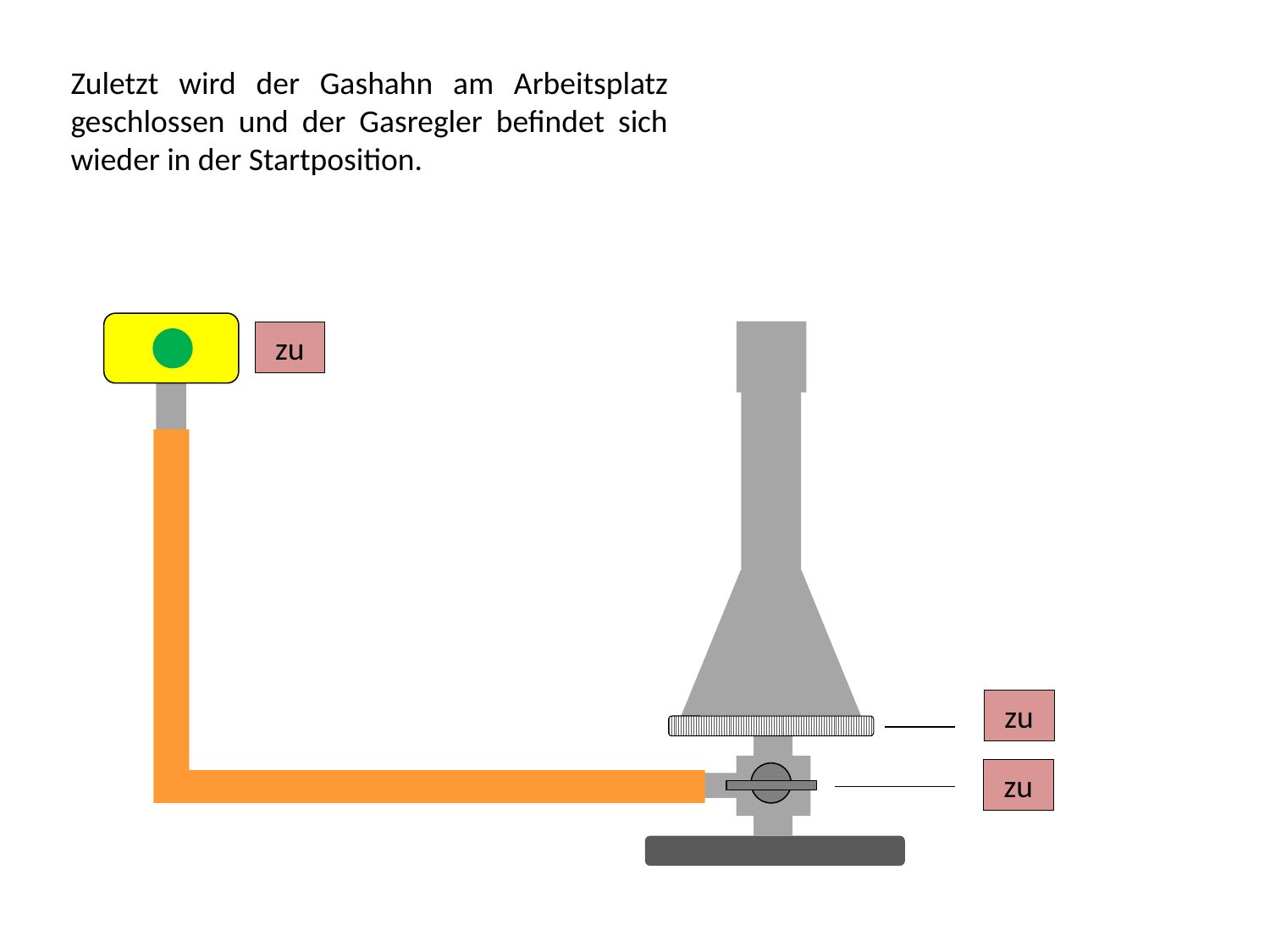

Zuletzt wird der Gashahn am Arbeitsplatz geschlossen und der Gasregler befindet sich wieder in der Startposition.

zu

zu

zu